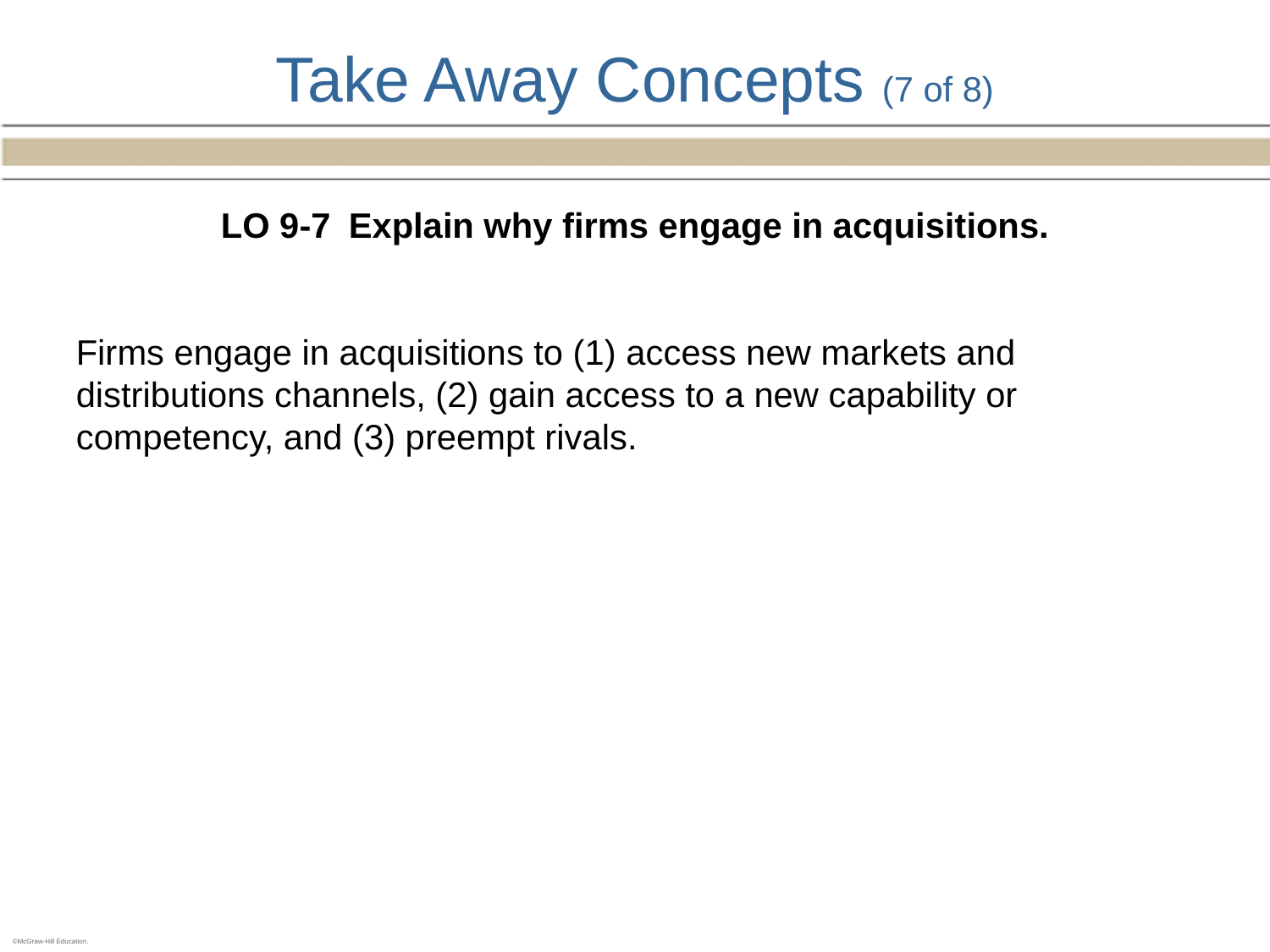

# Take Away Concepts (7 of 8)
LO 9-7 Explain why firms engage in acquisitions.

Firms engage in acquisitions to (1) access new markets and distributions channels, (2) gain access to a new capability or competency, and (3) preempt rivals.